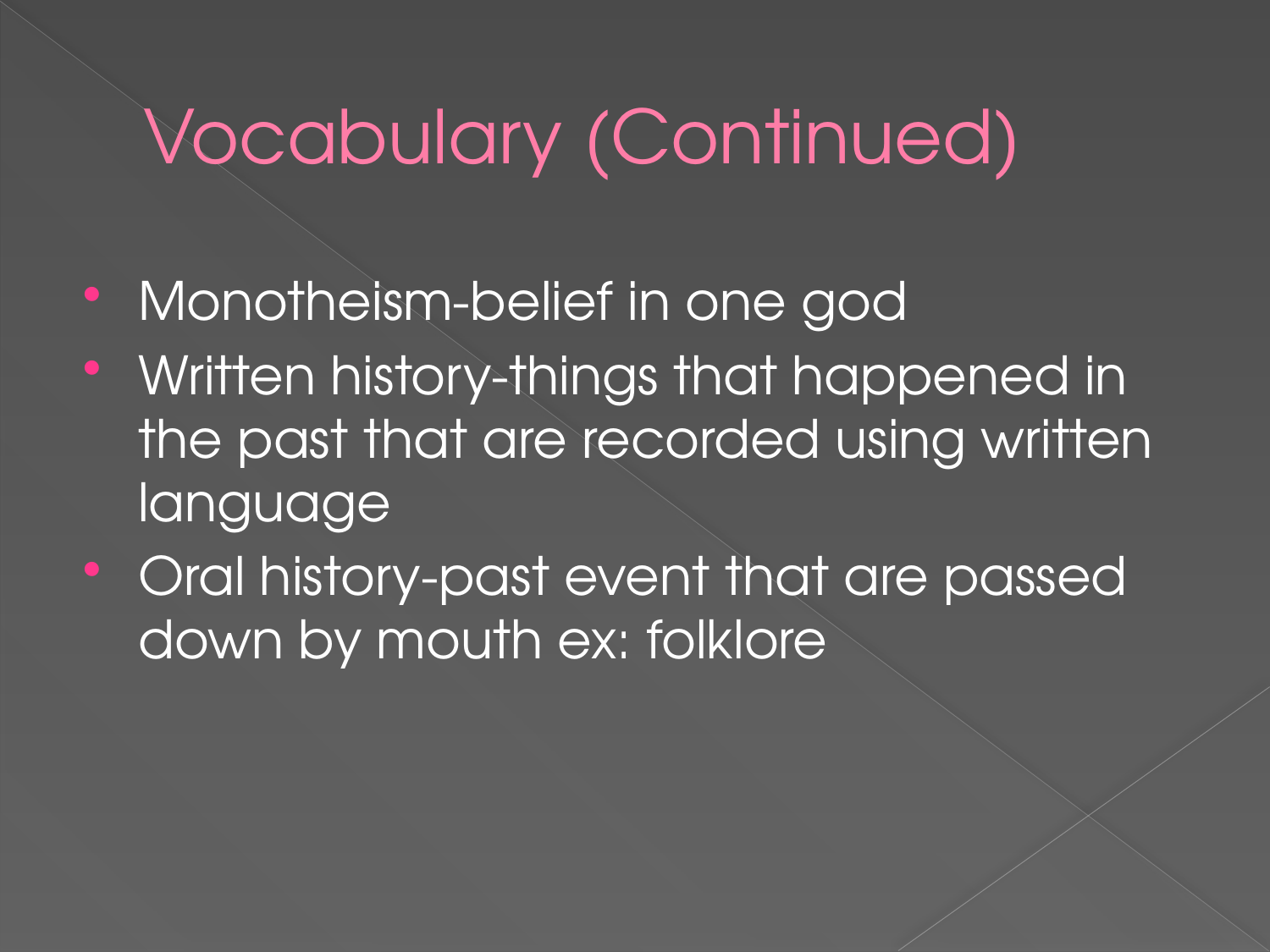

# Vocabulary (Continued)
Monotheism-belief in one god
Written history-things that happened in the past that are recorded using written language
Oral history-past event that are passed down by mouth ex: folklore